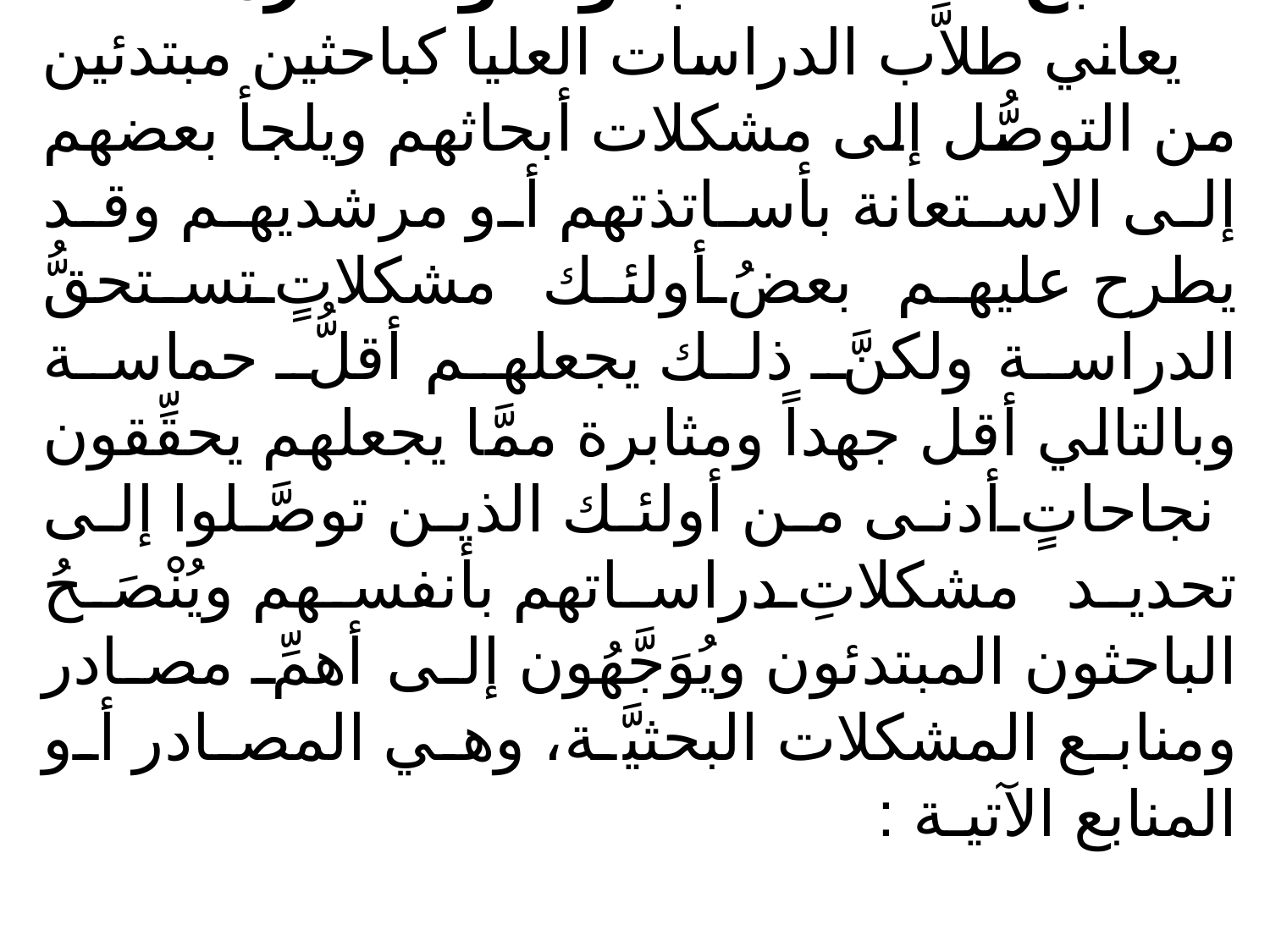

منابع مشكلات البحوث ومصادرها:
يعاني طلاَّب الدراسات العليا كباحثين مبتدئين من التوصُّل إلى مشكلات أبحاثهم ويلجأ بعضهم إلى الاستعانة بأساتذتهم أو مرشديهم وقد يطرح عليهم بعضُ أولئك مشكلاتٍ تستحقُّ الدراسة ولكنَّ ذلك يجعلهم أقلُّ حماسة وبالتالي أقل جهداً ومثابرة ممَّا يجعلهم يحقِّقون نجاحاتٍ أدنى من أولئك الذين توصَّلوا إلى تحديد مشكلاتِ دراساتهم بأنفسهم ويُنْصَحُ الباحثون المبتدئون ويُوَجَّهُون إلى أهمِّ مصادر ومنابع المشكلات البحثيَّة، وهي المصادر أو المنابع الآتيـة :